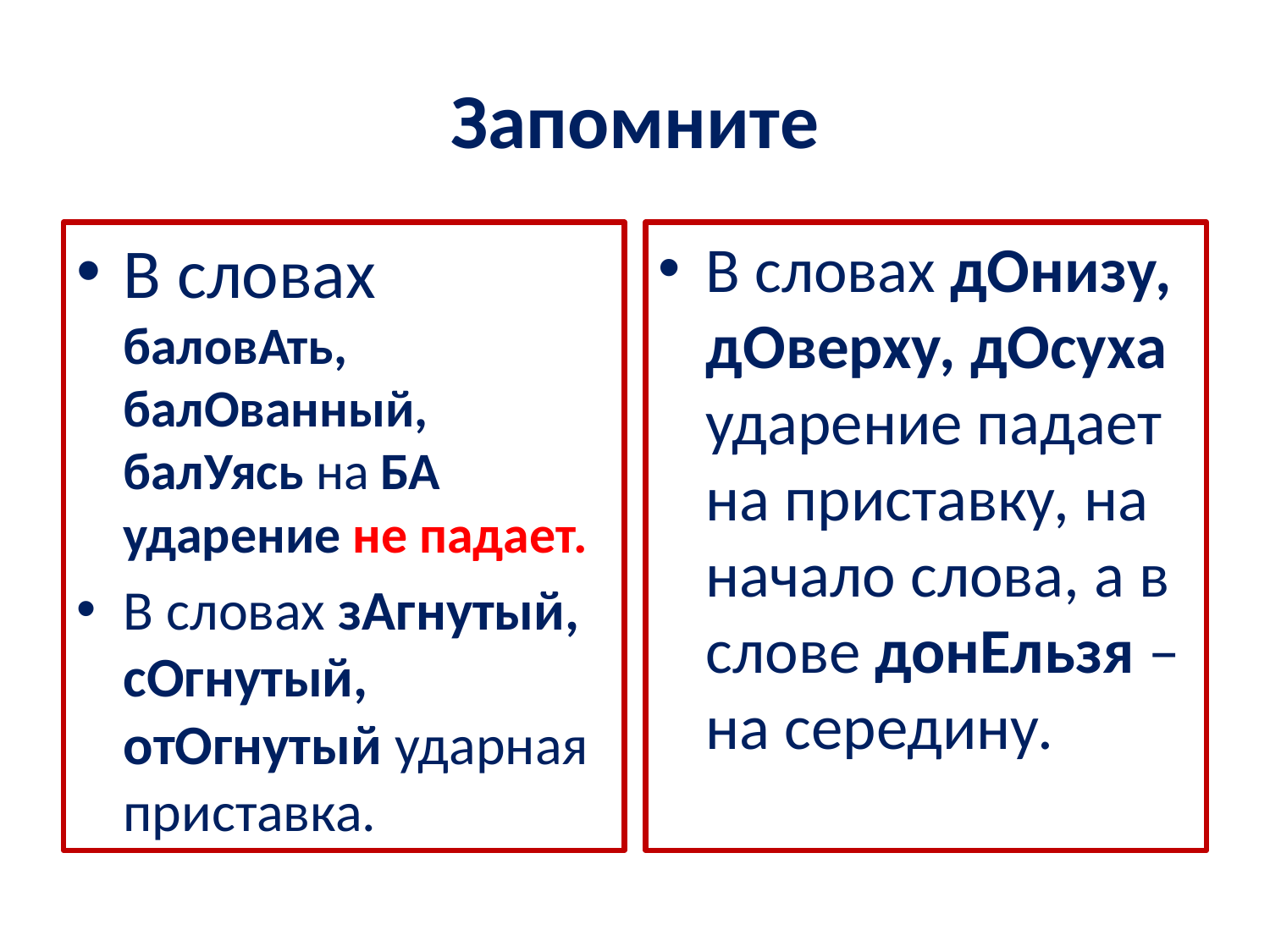

# Запомните
В словах баловАть, балОванный, балУясь на БА ударение не падает.
В словах зАгнутый, сОгнутый, отОгнутый ударная приставка.

В словах дОнизу, дОверху, дОсуха ударение падает на приставку, на начало слова, а в слове донЕльзя – на середину.